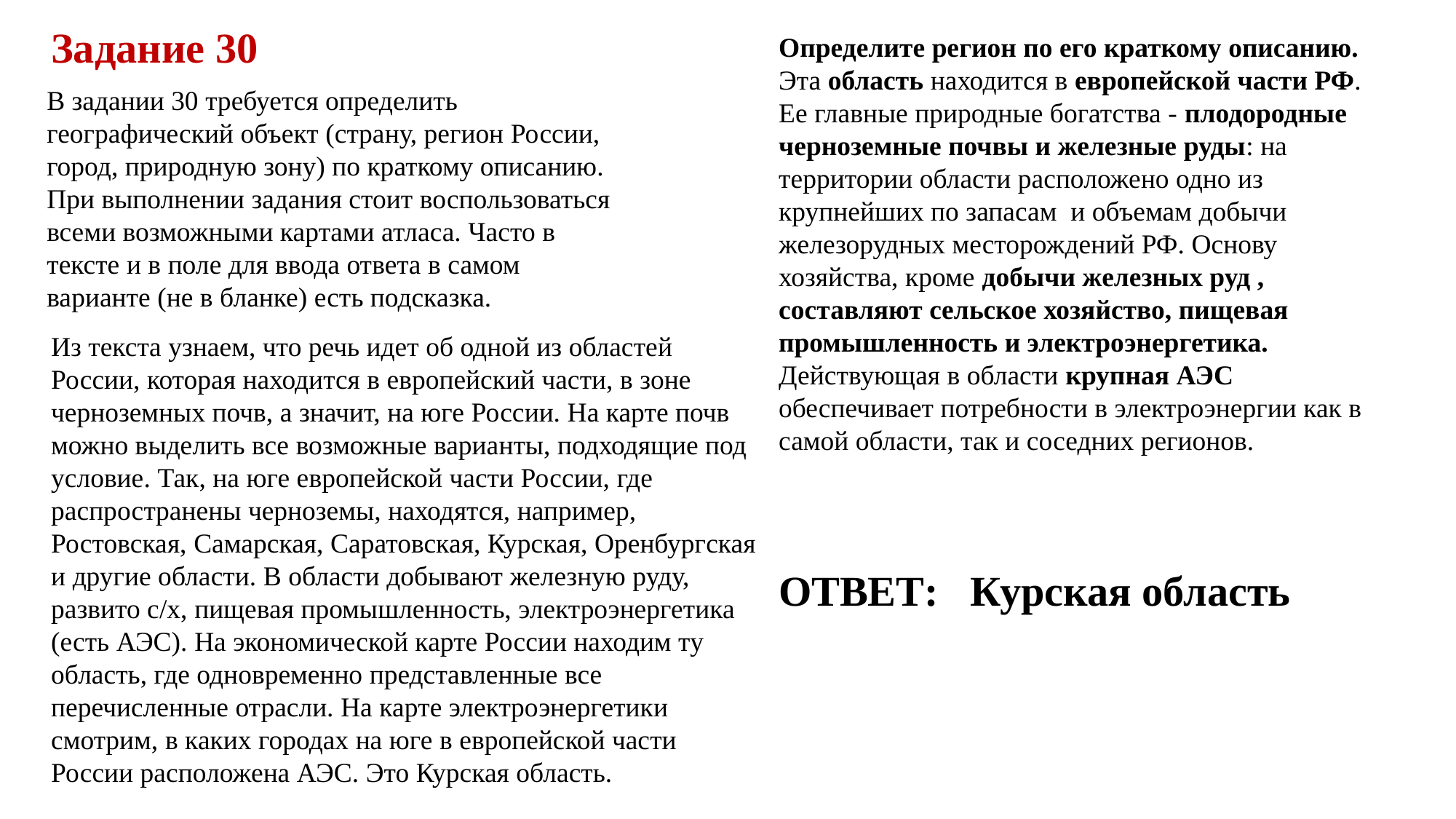

Задание 30
Определите регион по его краткому описанию.
Эта область находится в европейской части РФ. Ее главные природные богатства - плодородные черноземные почвы и железные руды: на территории области расположено одно из крупнейших по запасам  и объемам добычи железорудных месторождений РФ. Основу хозяйства, кроме добычи железных руд , составляют сельское хозяйство, пищевая промышленность и электроэнергетика. Действующая в области крупная АЭС обеспечивает потребности в электроэнергии как в самой области, так и соседних регионов.
В задании 30 требуется определить географический объект (страну, регион России, город, природную зону) по краткому описанию. При выполнении задания стоит воспользоваться всеми возможными картами атласа. Часто в тексте и в поле для ввода ответа в самом варианте (не в бланке) есть подсказка.
Из текста узнаем, что речь идет об одной из областей России, которая находится в европейский части, в зоне черноземных почв, а значит, на юге России. На карте почв можно выделить все возможные варианты, подходящие под условие. Так, на юге европейской части России, где распространены черноземы, находятся, например, Ростовская, Самарская, Саратовская, Курская, Оренбургская и другие области. В области добывают железную руду, развито с/х, пищевая промышленность, электроэнергетика (есть АЭС). На экономической карте России находим ту область, где одновременно представленные все перечисленные отрасли. На карте электроэнергетики смотрим, в каких городах на юге в европейской части России расположена АЭС. Это Курская область.
ОТВЕТ:   Курская область